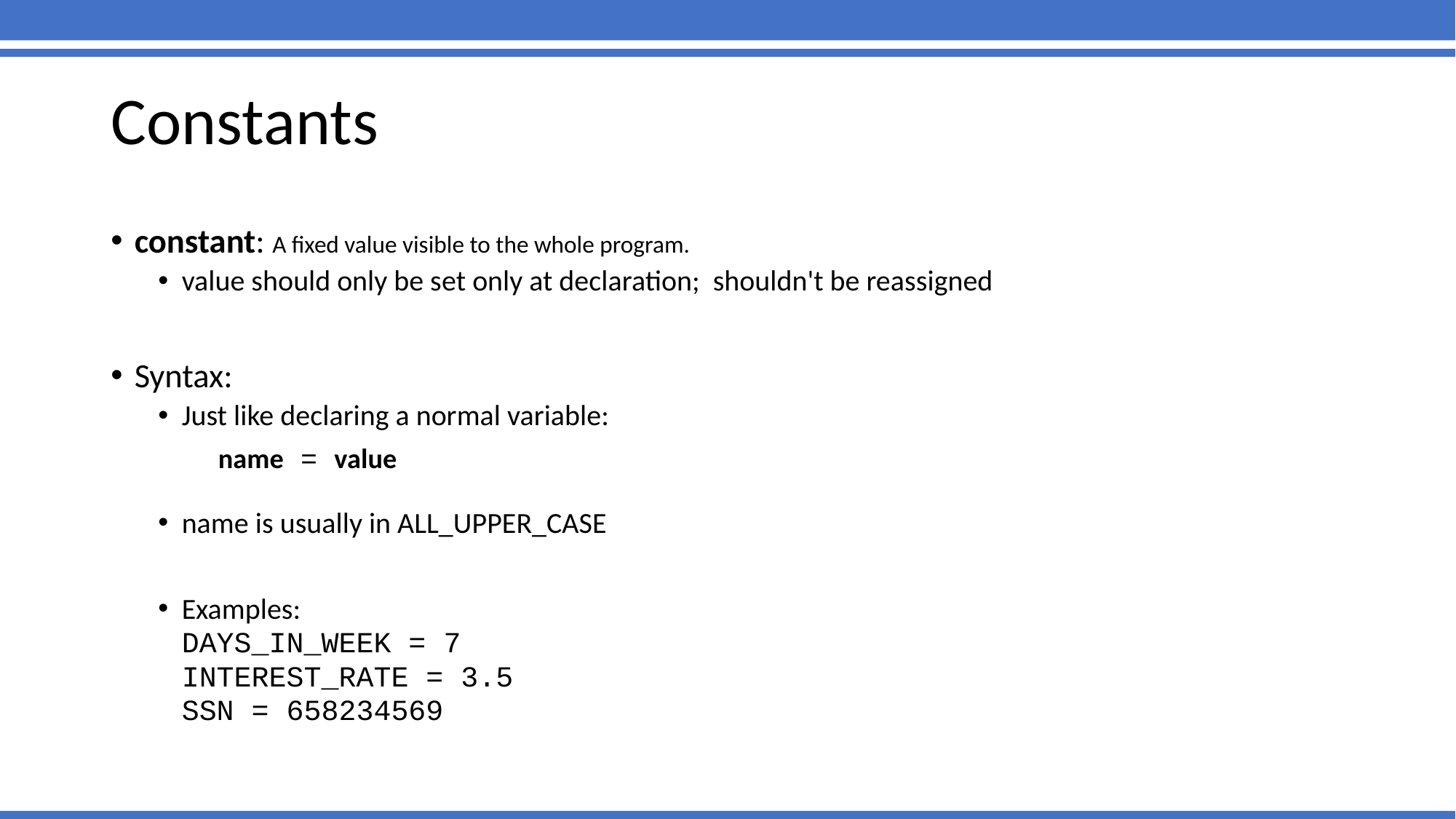

# Constants
constant: A fixed value visible to the whole program.
value should only be set only at declaration;  shouldn't be reassigned

Syntax:
Just like declaring a normal variable:
	     name = value

name is usually in ALL_UPPER_CASE

Examples:
	DAYS_IN_WEEK = 7
	INTEREST_RATE = 3.5
	SSN = 658234569